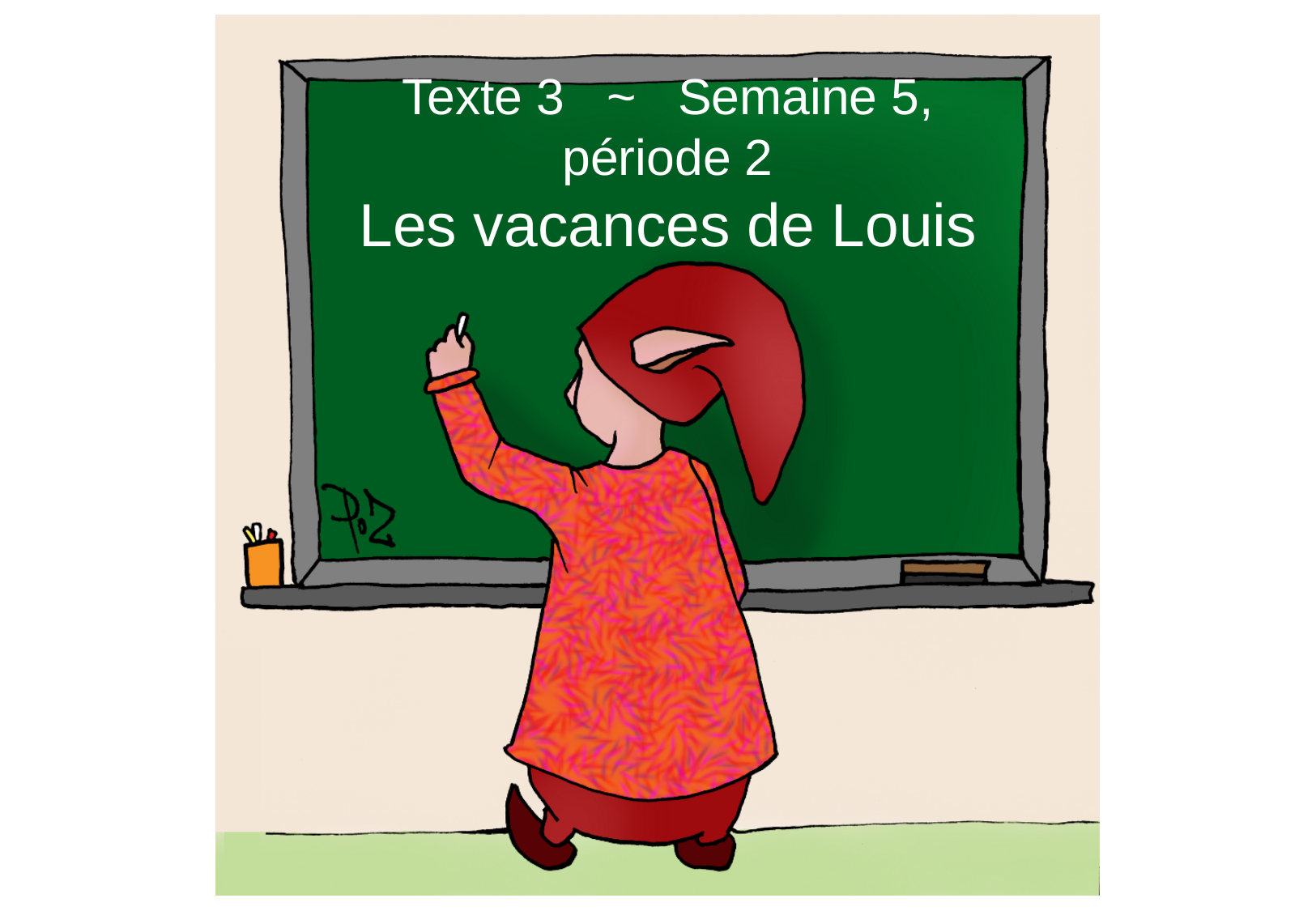

Texte 3   ~   Semaine 5, période 2
Les vacances de Louis